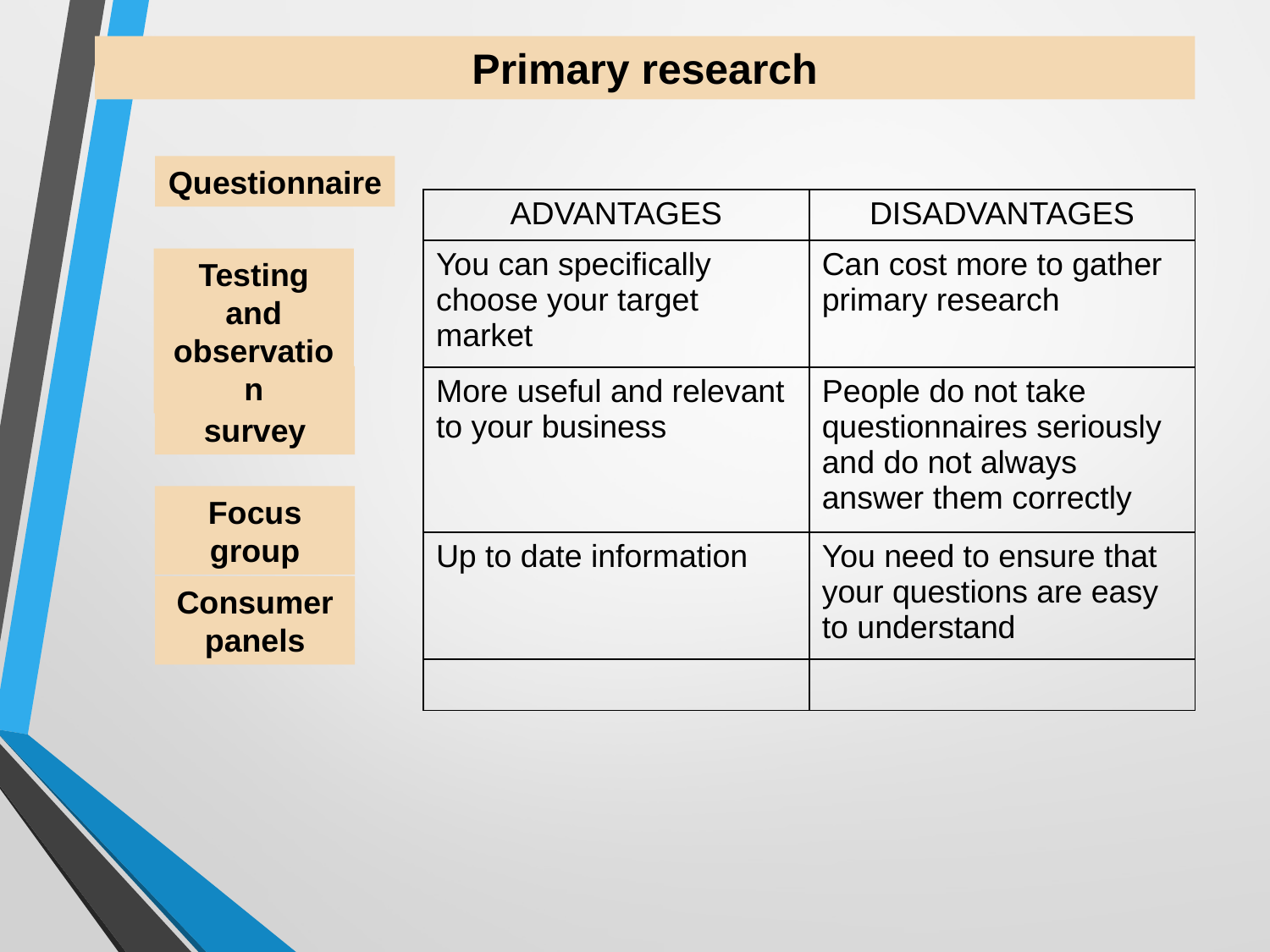

Primary research
Questionnaire
| ADVANTAGES | DISADVANTAGES |
| --- | --- |
| You can specifically choose your target market | Can cost more to gather primary research |
| More useful and relevant to your business | People do not take questionnaires seriously and do not always answer them correctly |
| Up to date information | You need to ensure that your questions are easy to understand |
|  |  |
Testing and observation
Telephone survey
Focus group
Consumer panels